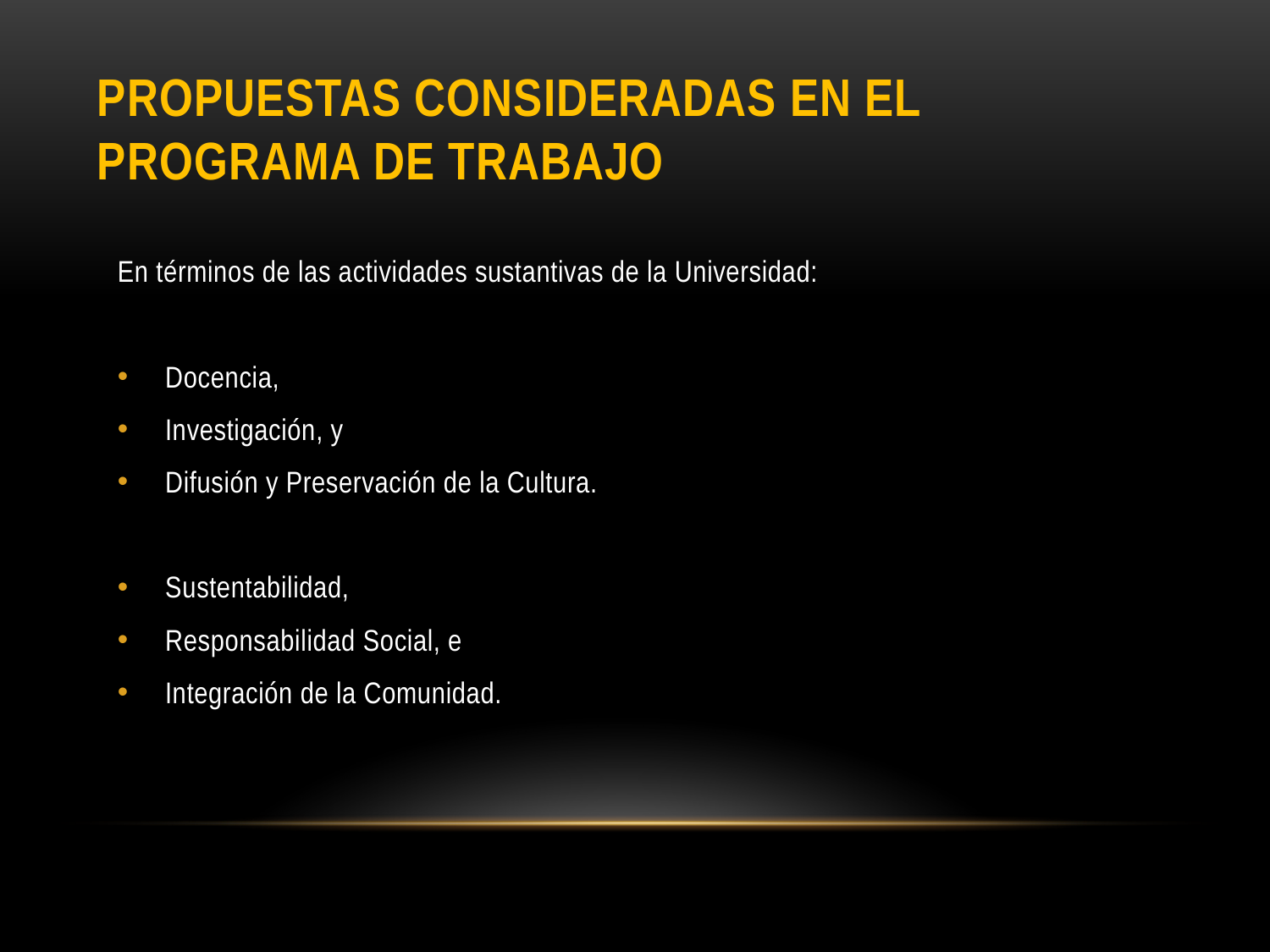

# Propuestas consideradas en EL programa de trabajo
En términos de las actividades sustantivas de la Universidad:

Docencia,
Investigación, y
Difusión y Preservación de la Cultura.

Sustentabilidad,
Responsabilidad Social, e
Integración de la Comunidad.